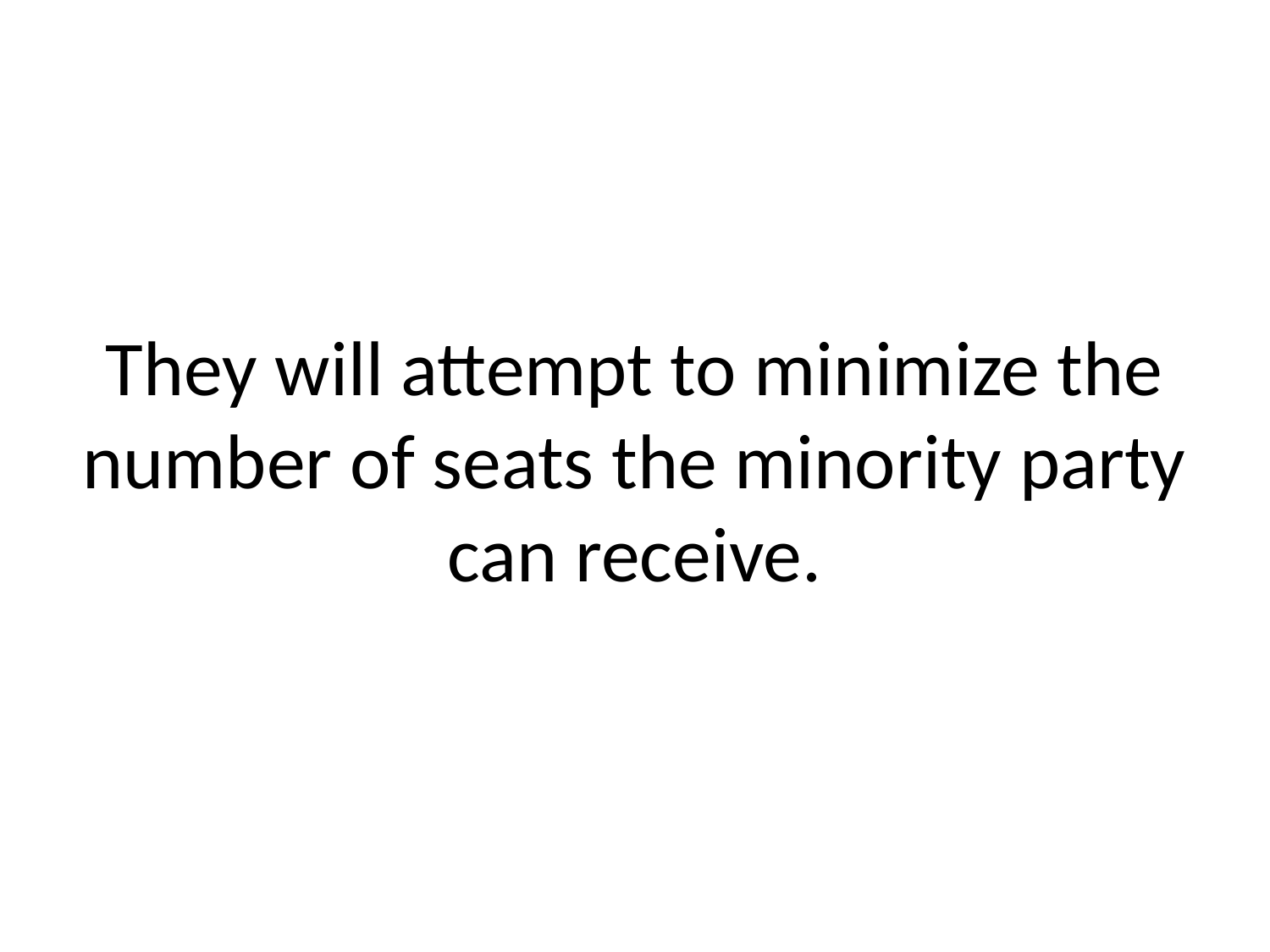

# They will attempt to minimize the number of seats the minority party can receive.